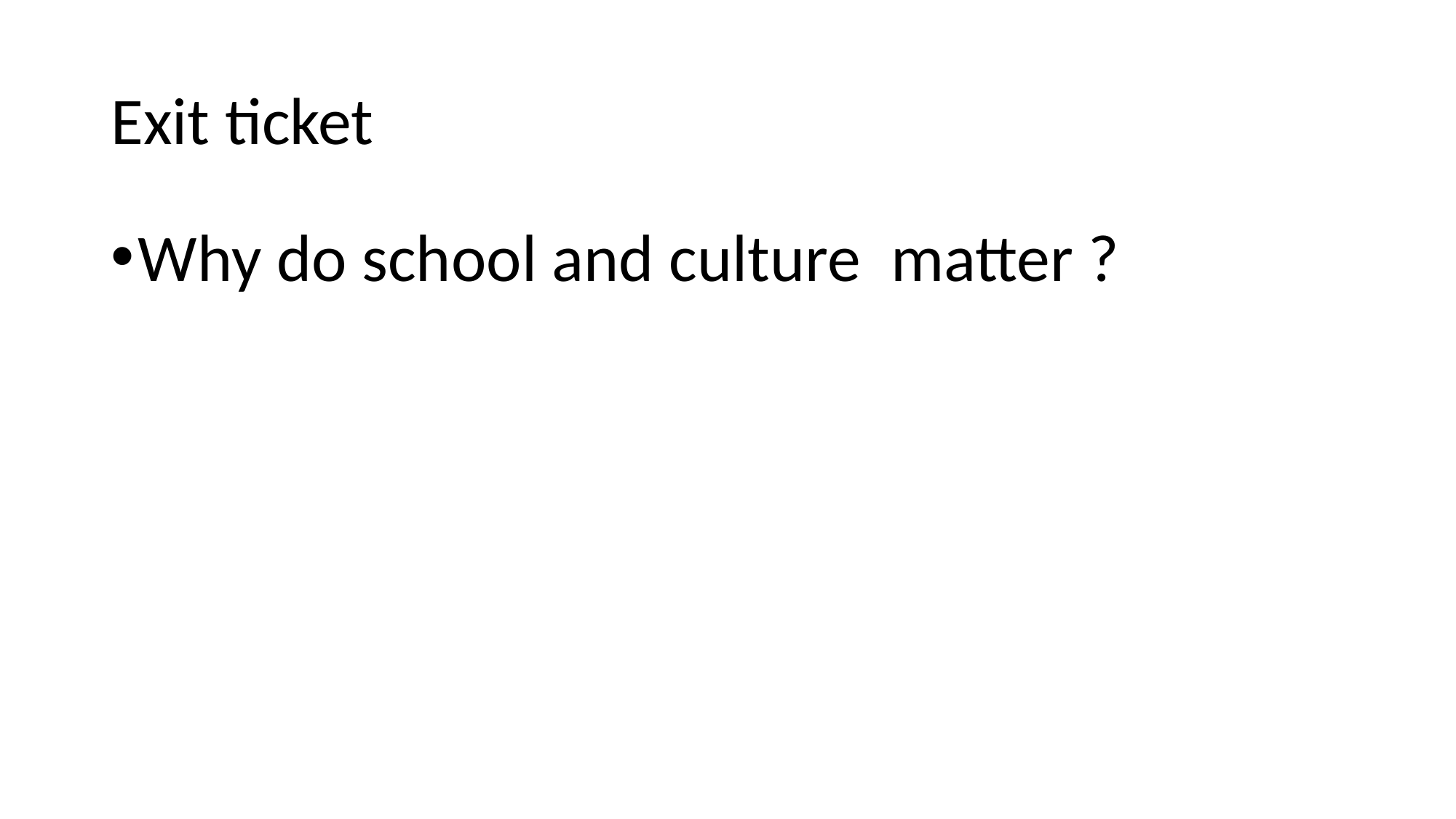

# Exit ticket
Why do school and culture  matter ?